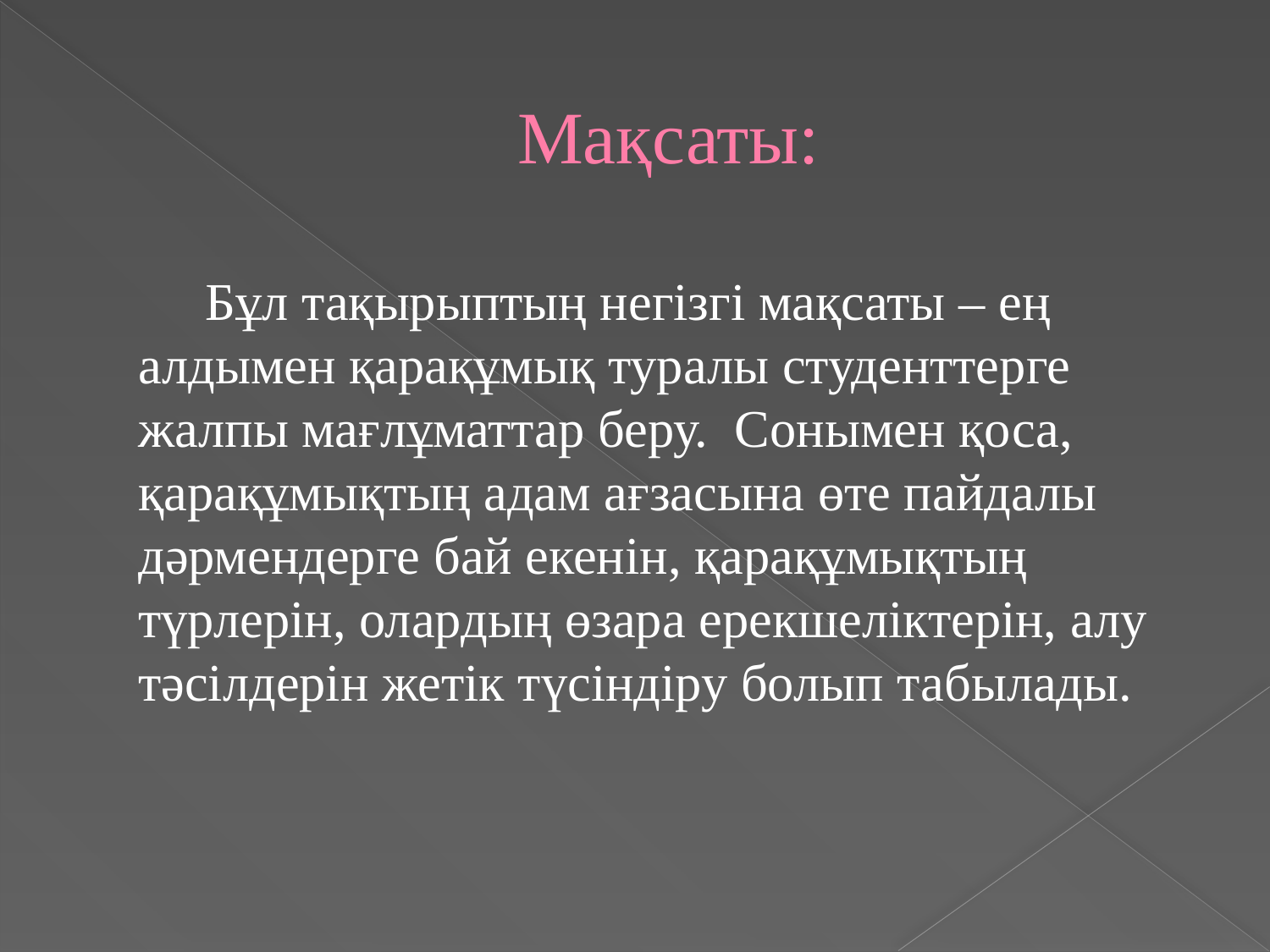

# Мақсаты:
         Бұл тақырыптың негізгі мақсаты – ең алдымен қарақұмық туралы студенттерге жалпы мағлұматтар беру.  Сонымен қоса, қарақұмықтың адам ағзасына өте пайдалы дәрмендерге бай екенін, қарақұмықтың түрлерін, олардың өзара ерекшеліктерін, алу тәсілдерін жетік түсіндіру болып табылады.